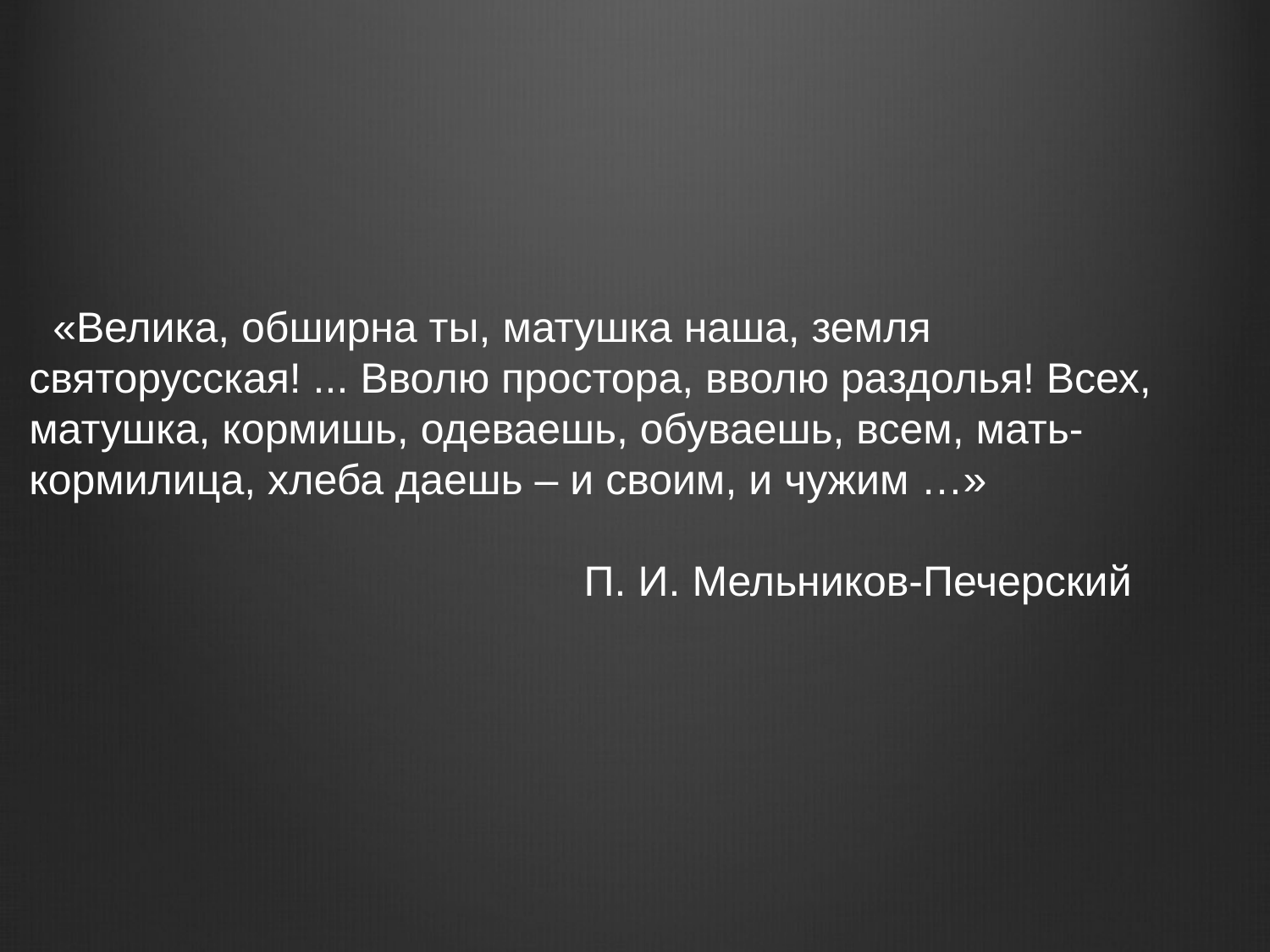

# «Велика, обширна ты, матушка наша, земля святорусская! ... Вволю простора, вволю раздолья! Всех, матушка, кормишь, одеваешь, обуваешь, всем, мать-кормилица, хлеба даешь – и своим, и чужим …» П. И. Мельников-Печерский